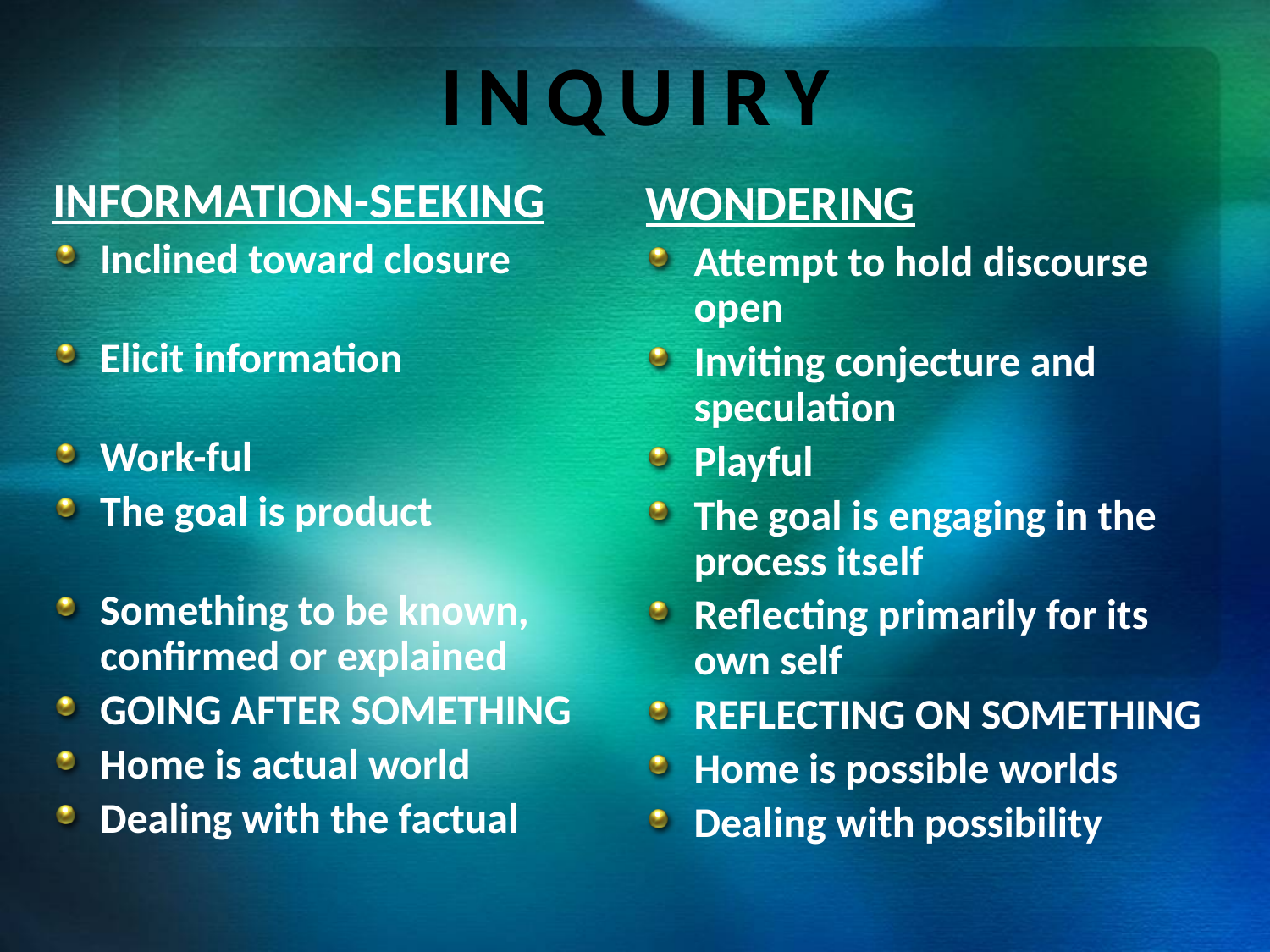

# I N Q U I R Y
INFORMATION-SEEKING
Inclined toward closure

Elicit information

Work-ful
The goal is product

Something to be known, confirmed or explained
going after something
Home is actual world
Dealing with the factual
WONDERING
Attempt to hold discourse open
Inviting conjecture and speculation
Playful
The goal is engaging in the process itself
Reflecting primarily for its own self
reflecting on something
Home is possible worlds
Dealing with possibility